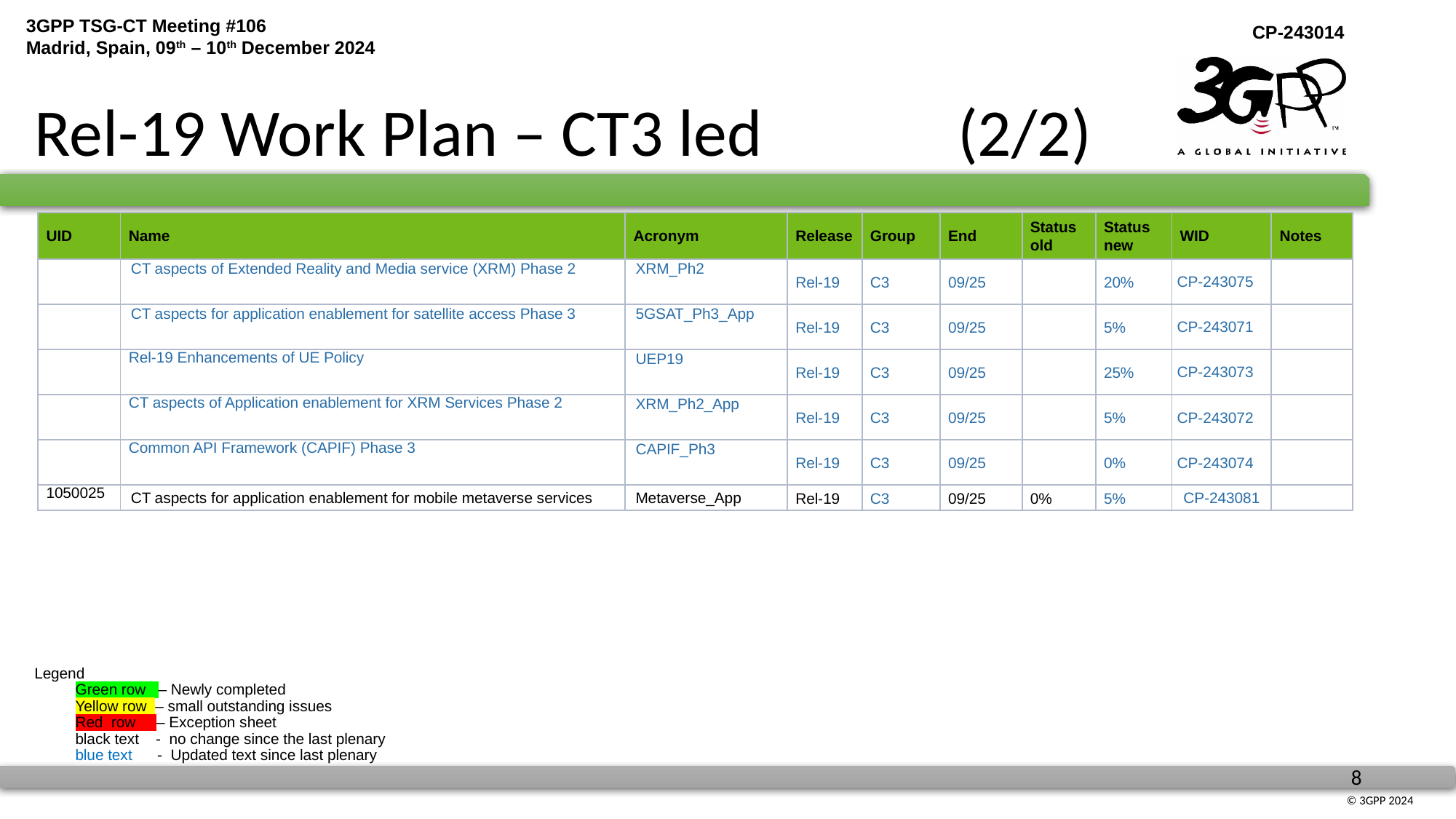

# Rel-19 Work Plan – CT3 led             (2/2)
| UID | Name | Acronym | Release | Group | End | Status old | Status new | WID | Notes |
| --- | --- | --- | --- | --- | --- | --- | --- | --- | --- |
|  | CT aspects of Extended Reality and Media service (XRM) Phase 2 | XRM\_Ph2 | Rel-19 | C3 | 09/25 |  | 20% | CP-243075 |  |
|  | CT aspects for application enablement for satellite access Phase 3 | 5GSAT\_Ph3\_App | Rel-19 | C3 | 09/25 |  | 5% | CP-243071 |  |
|  | Rel-19 Enhancements of UE Policy | UEP19 | Rel-19 | C3 | 09/25 |  | 25% | CP-243073 |  |
|  | CT aspects of Application enablement for XRM Services Phase 2 | XRM\_Ph2\_App | Rel-19 | C3 | 09/25 |  | 5% | CP-243072 |  |
|  | Common API Framework (CAPIF) Phase 3 | CAPIF\_Ph3 | Rel-19 | C3 | 09/25 |  | 0% | CP-243074 |  |
| 1050025 | CT aspects for application enablement for mobile metaverse services | Metaverse\_App | Rel-19 | C3 | 09/25 | 0% | 5% | CP-243081 |  |
Legend
Green row   – Newly completed
	Yellow row  – small outstanding issues
Red  row     – Exception sheet
	black text    -  no change since the last plenary
	blue text      -  Updated text since last plenary